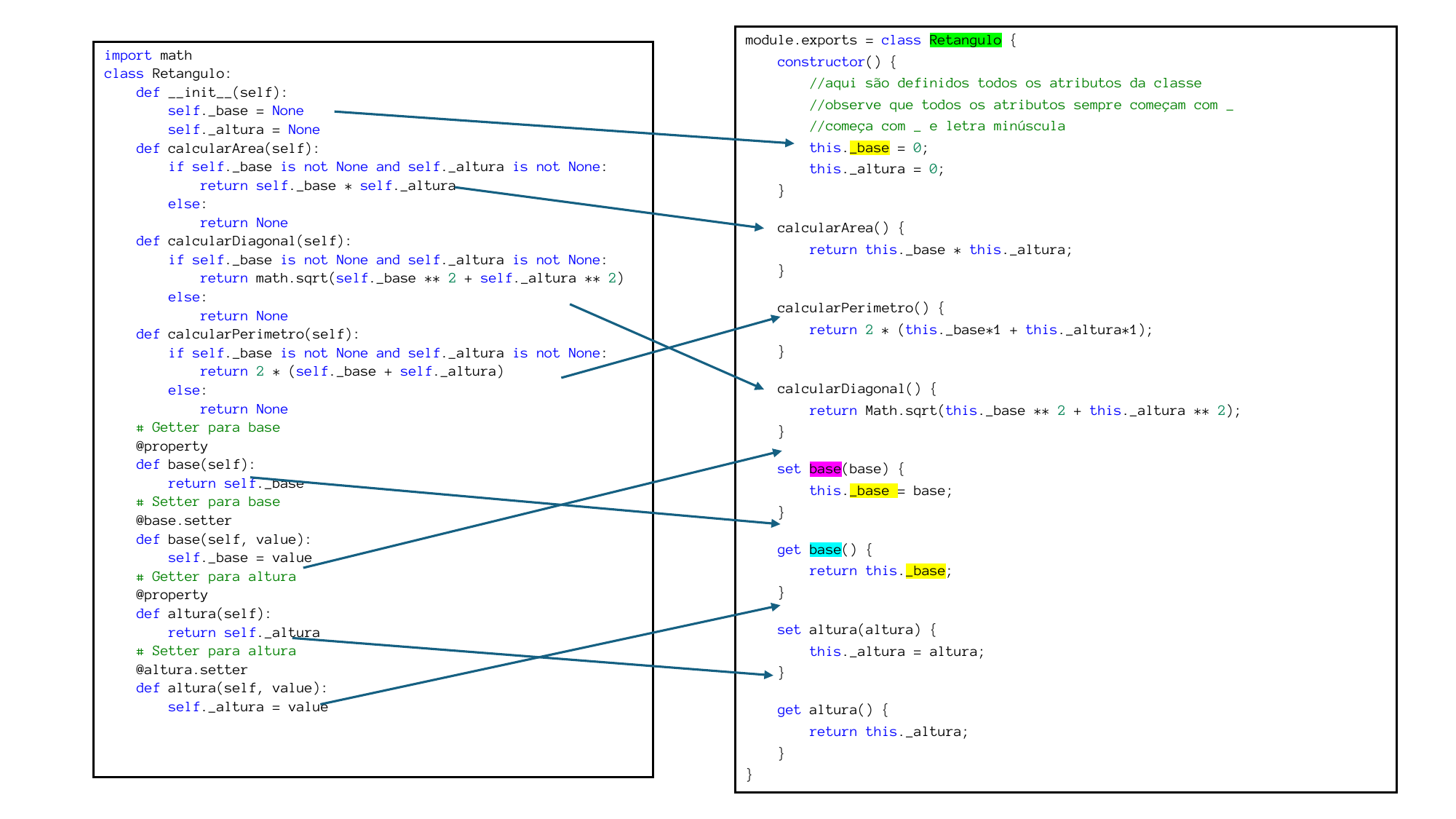

module.exports = class Retangulo {
    constructor() {
        //aqui são definidos todos os atributos da classe
        //observe que todos os atributos sempre começam com _
        //começa com _ e letra minúscula
        this._base = 0;
        this._altura = 0;
    }
    calcularArea() {
        return this._base * this._altura;
    }
    calcularPerimetro() {
        return 2 * (this._base*1 + this._altura*1);
    }
    calcularDiagonal() {
        return Math.sqrt(this._base ** 2 + this._altura ** 2);
    }
    set base(base) {
        this._base = base;
    }
    get base() {
        return this._base;
    }
    set altura(altura) {
        this._altura = altura;
    }
    get altura() {
        return this._altura;
    }
}
import math
class Retangulo:
    def __init__(self):
        self._base = None
        self._altura = None
    def calcularArea(self):
        if self._base is not None and self._altura is not None:
            return self._base * self._altura
        else:
            return None
    def calcularDiagonal(self):
        if self._base is not None and self._altura is not None:
            return math.sqrt(self._base ** 2 + self._altura ** 2)
        else:
            return None
    def calcularPerimetro(self):
        if self._base is not None and self._altura is not None:
            return 2 * (self._base + self._altura)
        else:
            return None
    # Getter para base
    @property
    def base(self):
        return self._base
    # Setter para base
    @base.setter
    def base(self, value):
        self._base = value
    # Getter para altura
    @property
    def altura(self):
        return self._altura
    # Setter para altura
    @altura.setter
    def altura(self, value):
        self._altura = value